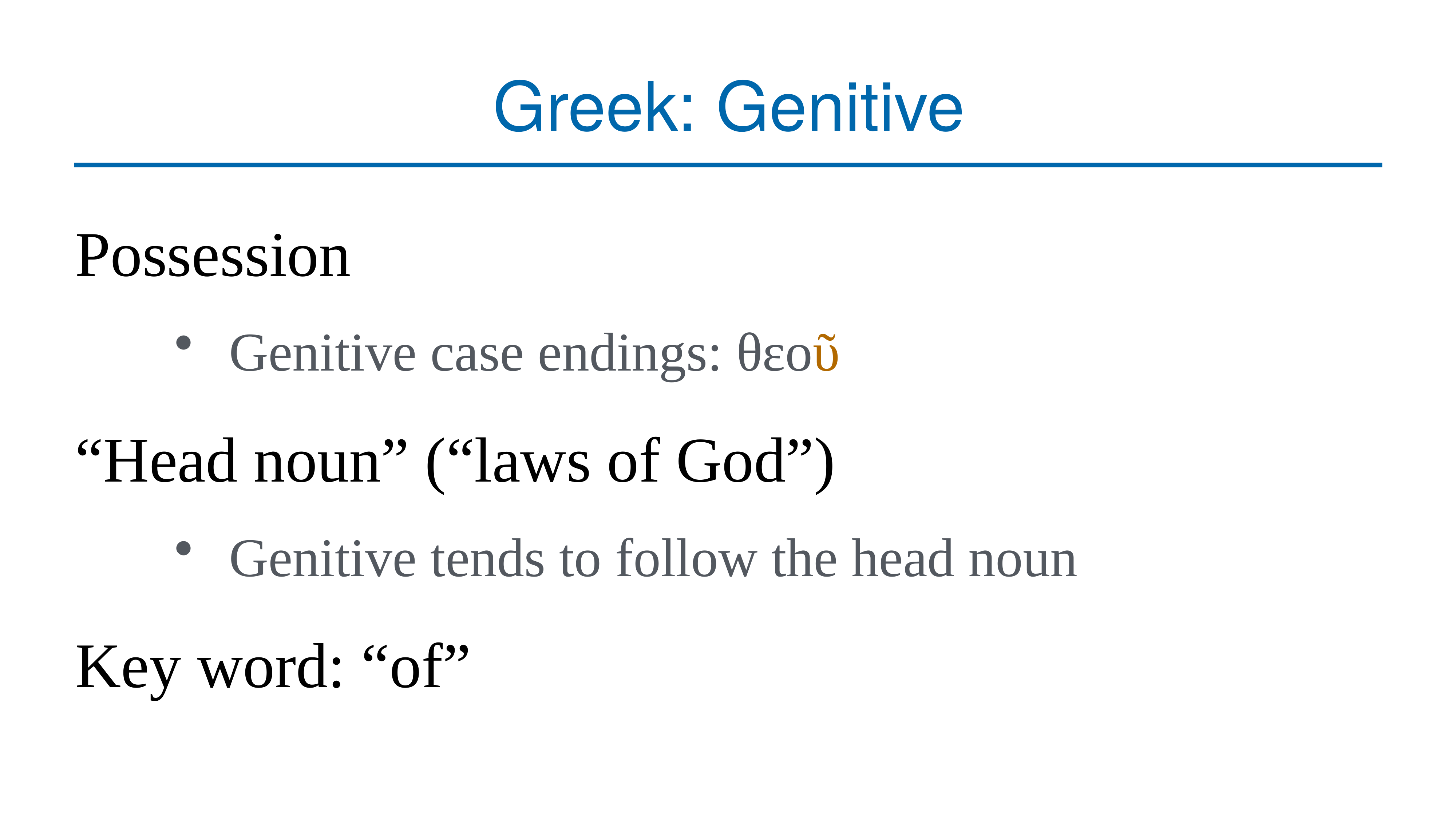

# Greek: Genitive
Possession
Genitive case endings: θεοῦ
“Head noun” (“laws of God”)
Genitive tends to follow the head noun
Key word: “of”